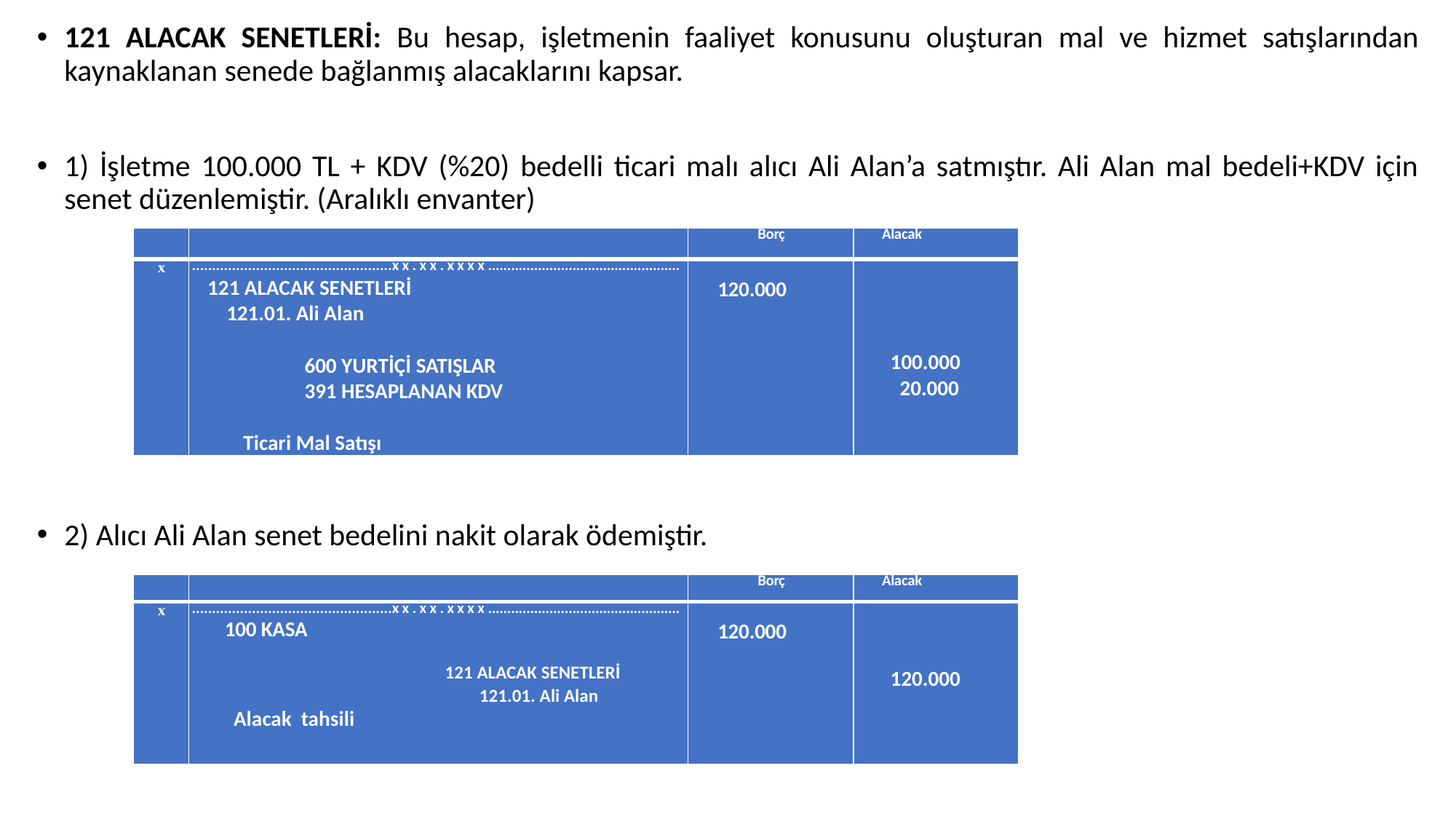

121 ALACAK SENETLERİ: Bu hesap, işletmenin faaliyet konusunu oluşturan mal ve hizmet satışlarından kaynaklanan senede bağlanmış alacaklarını kapsar.

1) İşletme 100.000 TL + KDV (%20) bedelli ticari malı alıcı Ali Alan’a satmıştır. Ali Alan mal bedeli+KDV için senet düzenlemiştir. (Aralıklı envanter)

2) Alıcı Ali Alan senet bedelini nakit olarak ödemiştir.

|  |  | Borç | Alacak |
| --- | --- | --- | --- |
| x | ..................................................xx.xx.xxxx.................................................. 121 ALACAK SENETLERİ 121.01. Ali Alan   600 YURTİÇİ SATIŞLAR 391 HESAPLANAN KDV Ticari Mal Satışı | 120.000 | 100.000 20.000 |
|  |  | Borç | Alacak |
| --- | --- | --- | --- |
| x | ..................................................xx.xx.xxxx.................................................. 100 KASA 121 ALACAK SENETLERİ 121.01. Ali Alan   Alacak tahsili | 120.000 | 120.000 |